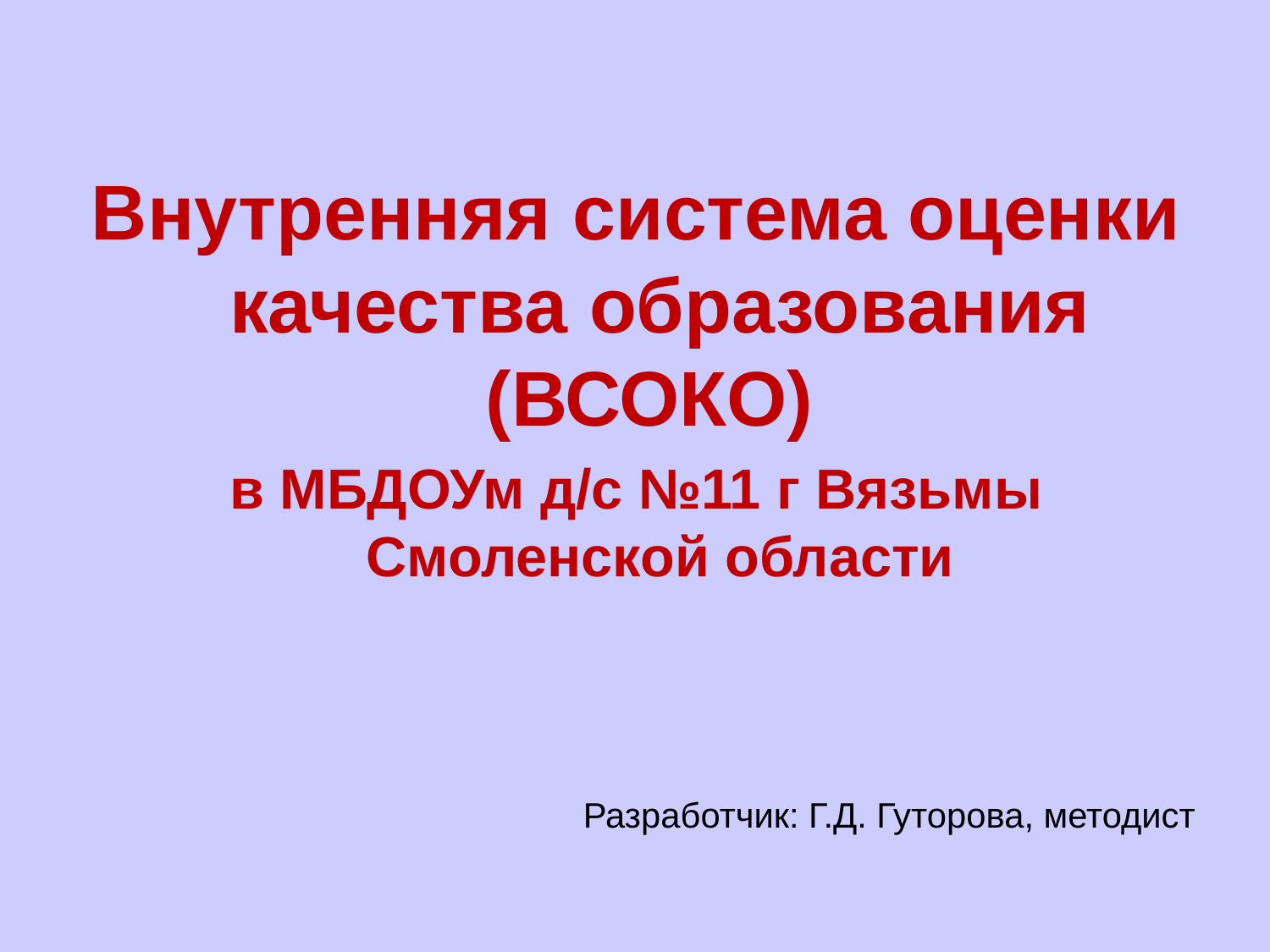

Внутренняя система оценки качества образования (ВСОКО)
в МБДОУм д/с №11 г Вязьмы Смоленской области

                          Разработчик: Г.Д. Гуторова, методист